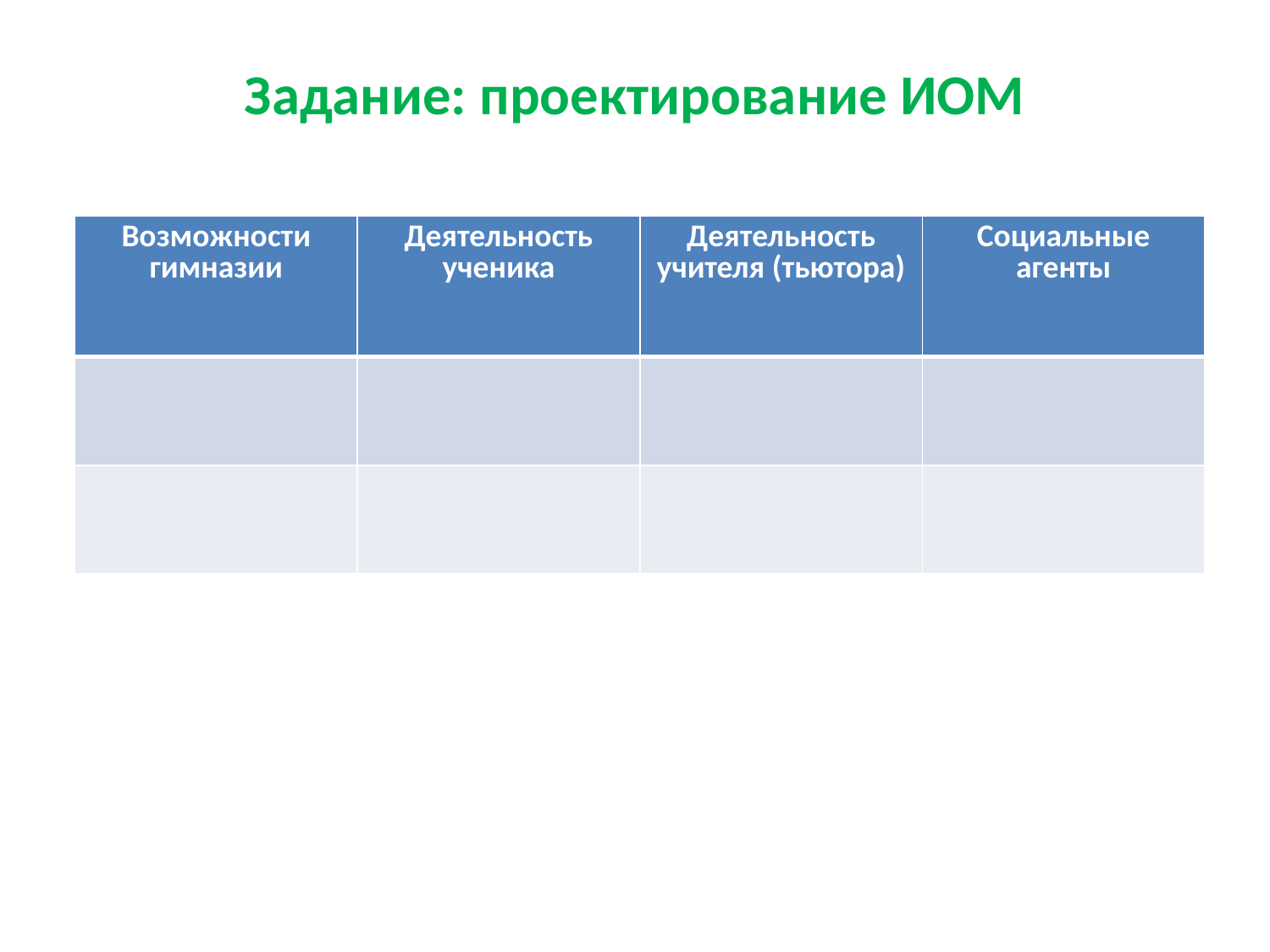

# Задание: проектирование ИОМ
| Возможности гимназии | Деятельность ученика | Деятельность учителя (тьютора) | Социальные агенты |
| --- | --- | --- | --- |
|  |  |  |  |
|  |  |  |  |